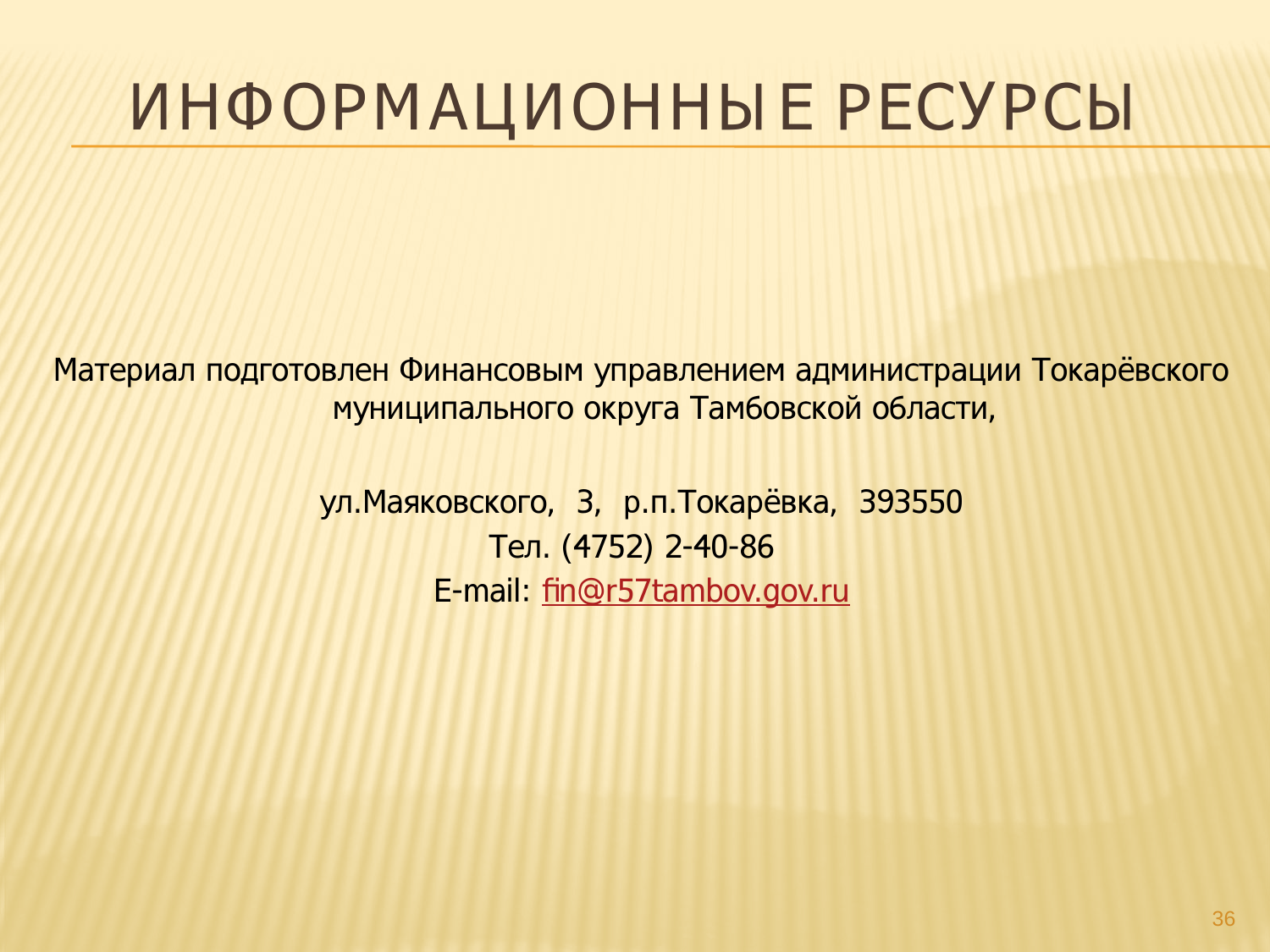

# Информационные ресурсы

Материал подготовлен Финансовым управлением администрации Токарёвского муниципального округа Тамбовской области,

ул.Маяковского,  3,  р.п.Токарёвка,  393550
Тел. (4752) 2-40-86
Е-mail: fin@r57tambov.gov.ru

36